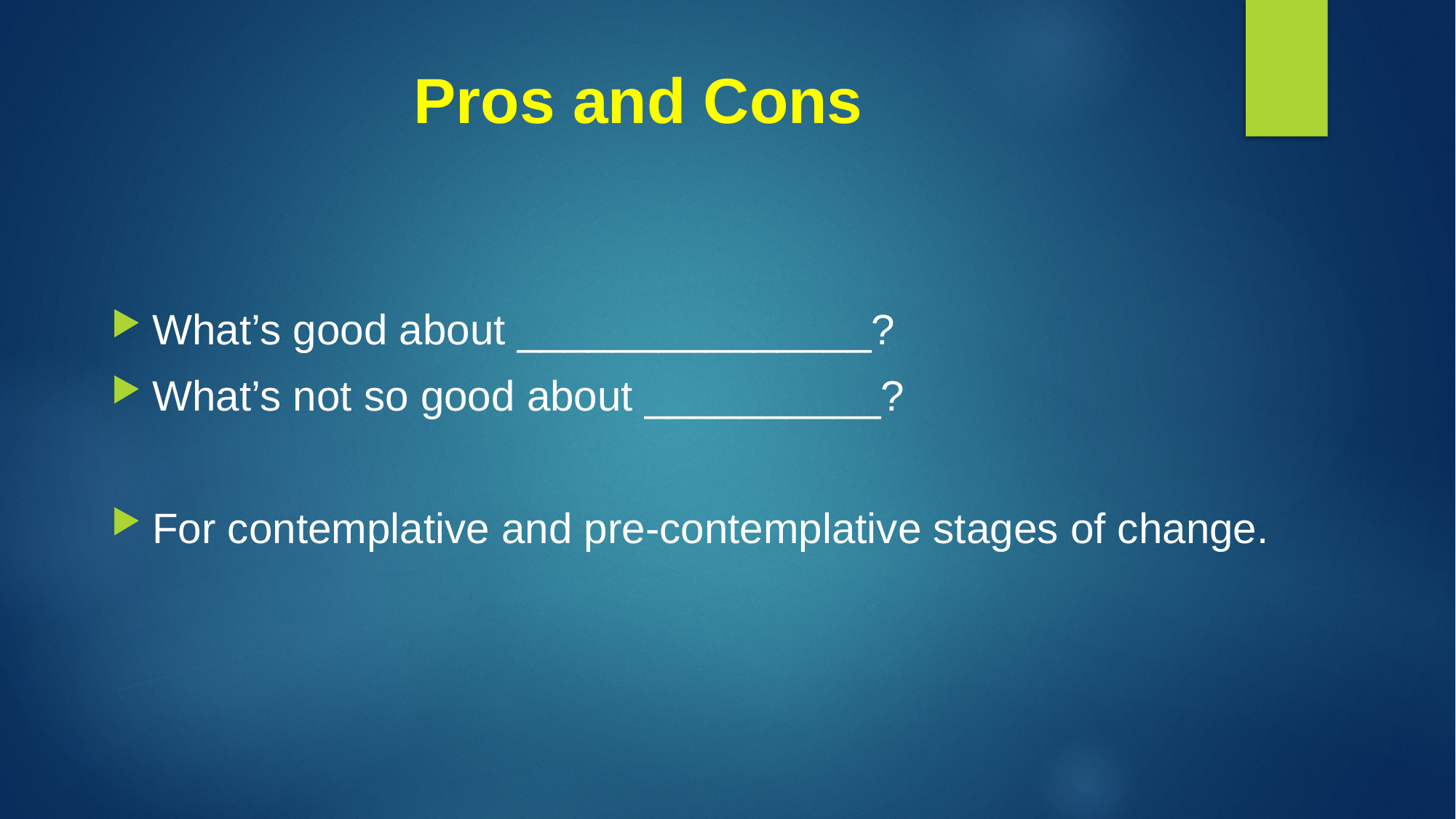

# Pros and Cons

What’s good about _______________?
What’s not so good about __________?

For contemplative and pre-contemplative stages of change.